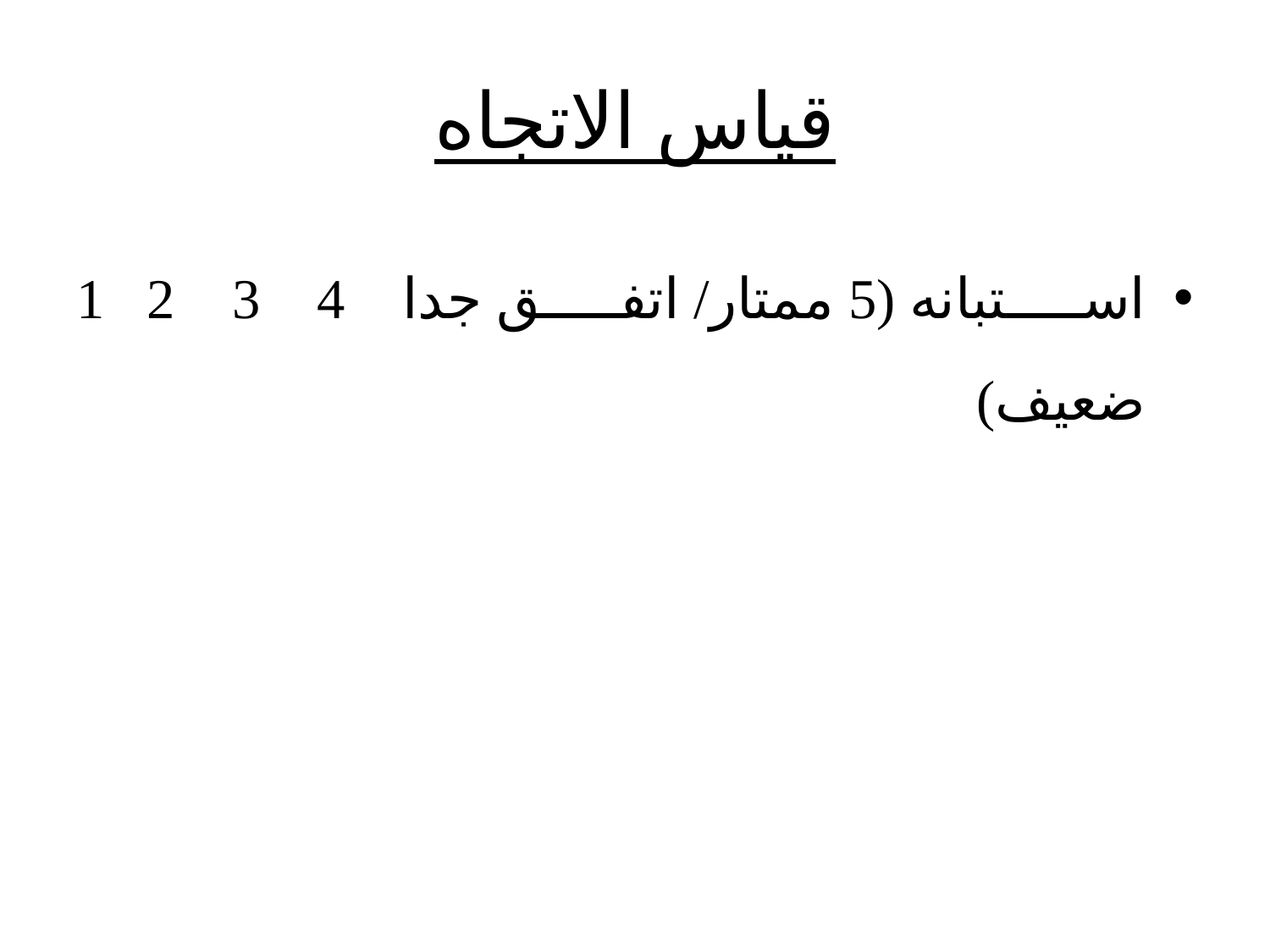

# قياس الاتجاه
استبانه (5 ممتار/ اتفق جدا    4    3    2   1 ضعيف)